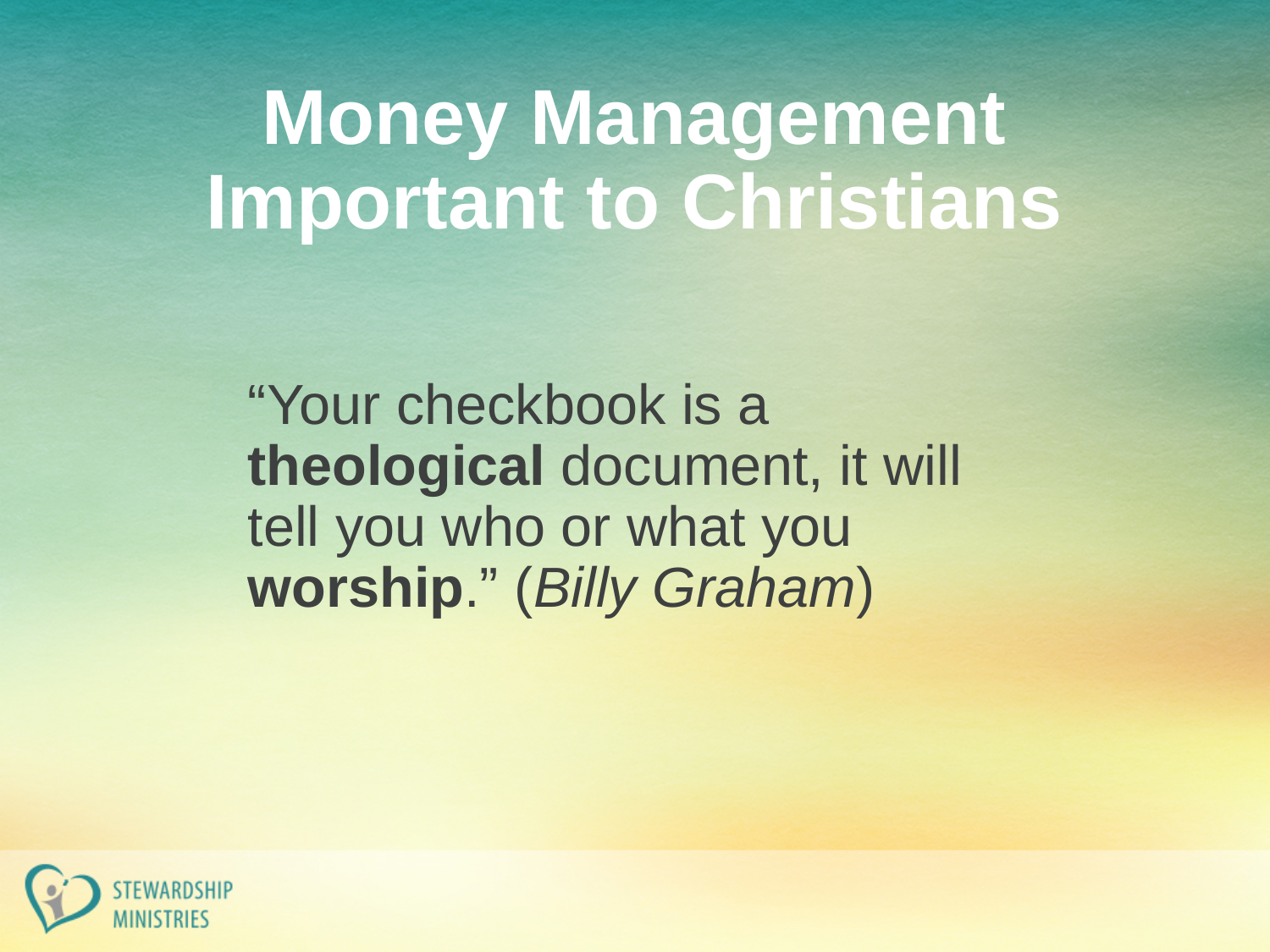

# Money Management Important to Christians

“Your checkbook is a theological document, it will tell you who or what you worship.” (Billy Graham)